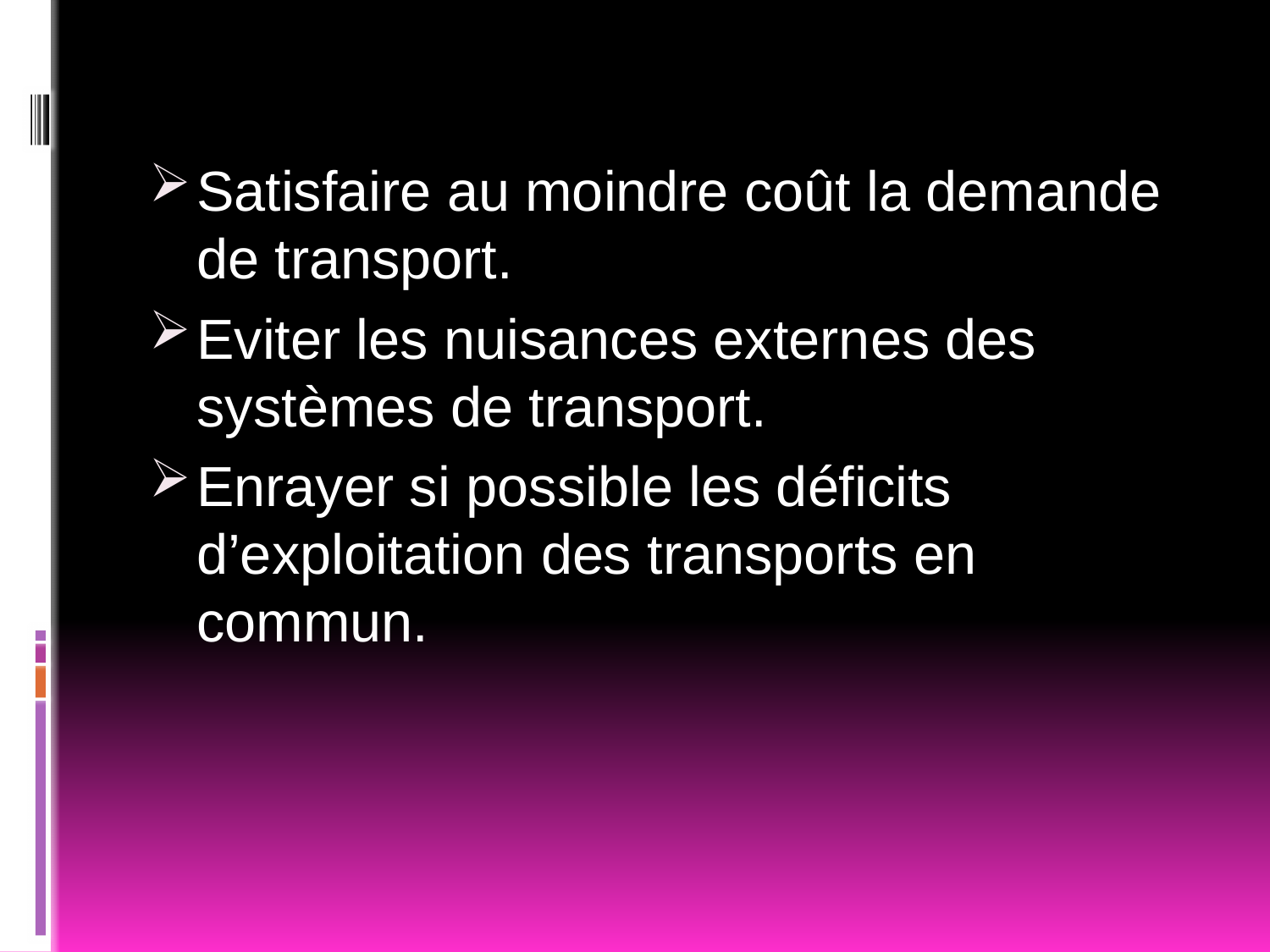

Satisfaire au moindre coût la demande de transport.
Eviter les nuisances externes des systèmes de transport.
Enrayer si possible les déficits d’exploitation des transports en commun.